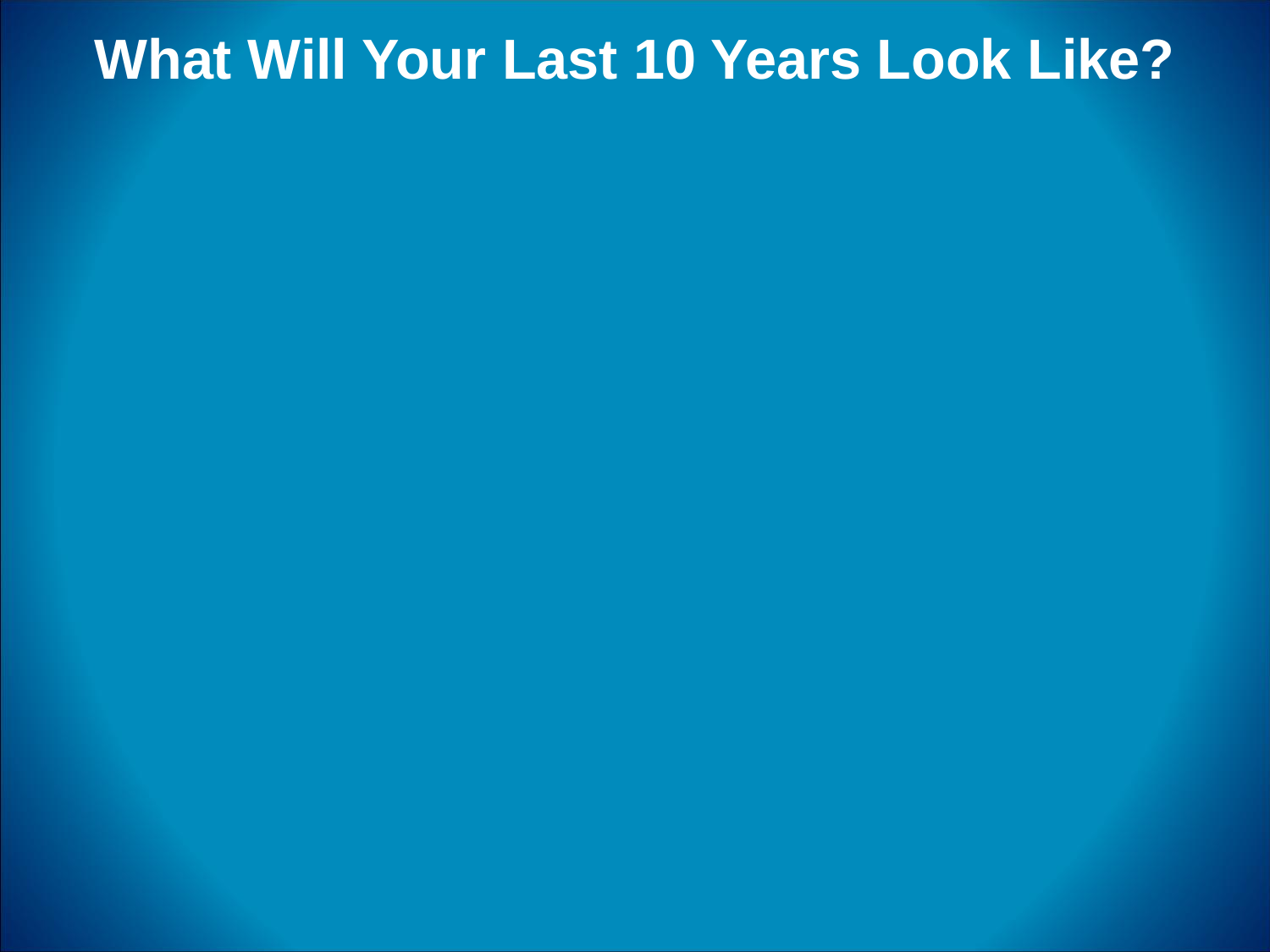

What Will Your Last 10 Years Look Like?